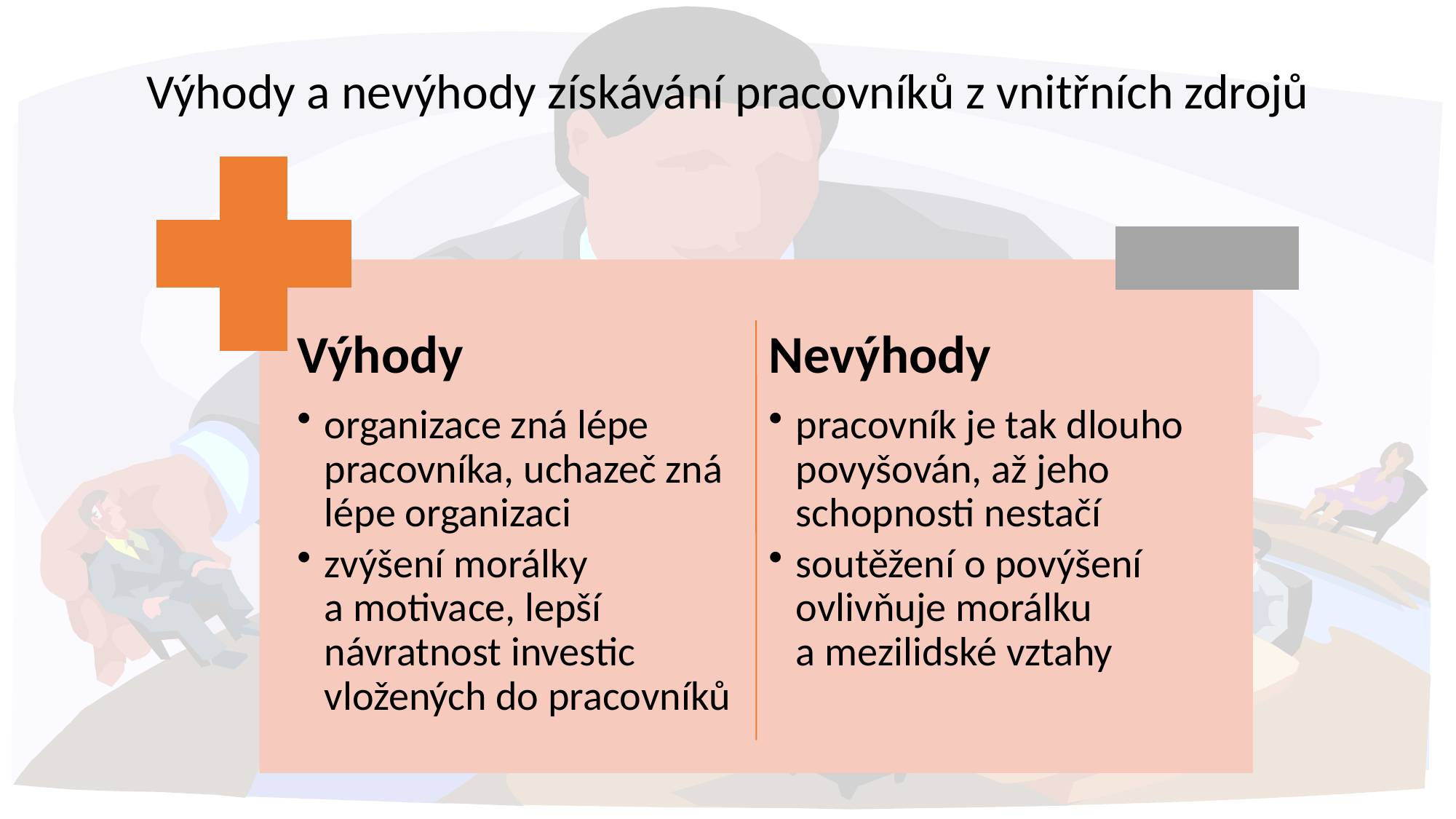

# Výhody a nevýhody získávání pracovníků z vnitřních zdrojů
Výhody
organizace zná lépe pracovníka, uchazeč zná lépe organizaci
zvýšení morálky
a motivace, lepší návratnost investic vložených do pracovníků
Nevýhody
pracovník je tak dlouho povyšován, až jeho schopnosti nestačí
soutěžení o povýšení ovlivňuje morálku
a mezilidské vztahy